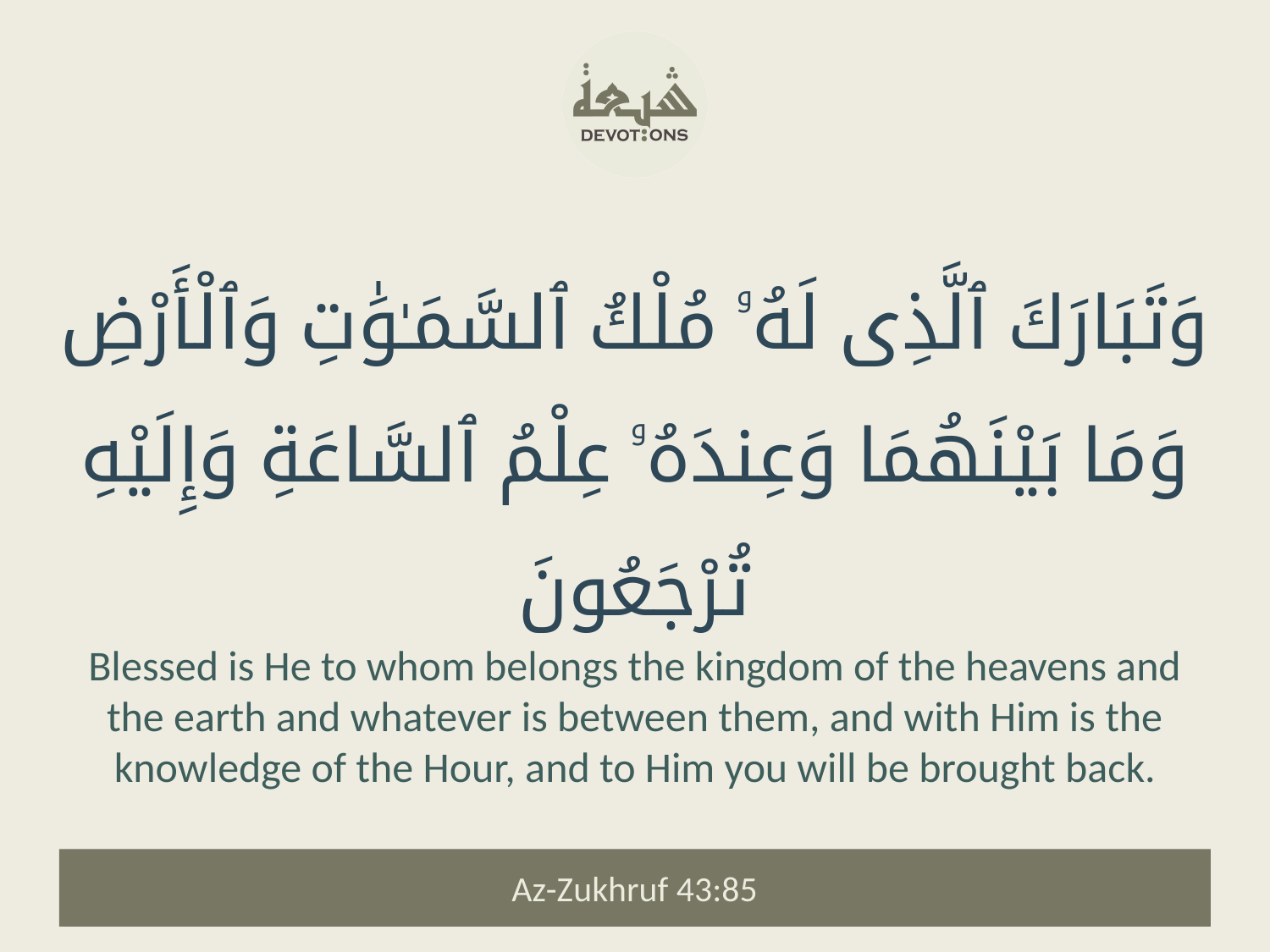

وَتَبَارَكَ ٱلَّذِى لَهُۥ مُلْكُ ٱلسَّمَـٰوَٰتِ وَٱلْأَرْضِ وَمَا بَيْنَهُمَا وَعِندَهُۥ عِلْمُ ٱلسَّاعَةِ وَإِلَيْهِ تُرْجَعُونَ
Blessed is He to whom belongs the kingdom of the heavens and the earth and whatever is between them, and with Him is the knowledge of the Hour, and to Him you will be brought back.
Az-Zukhruf 43:85